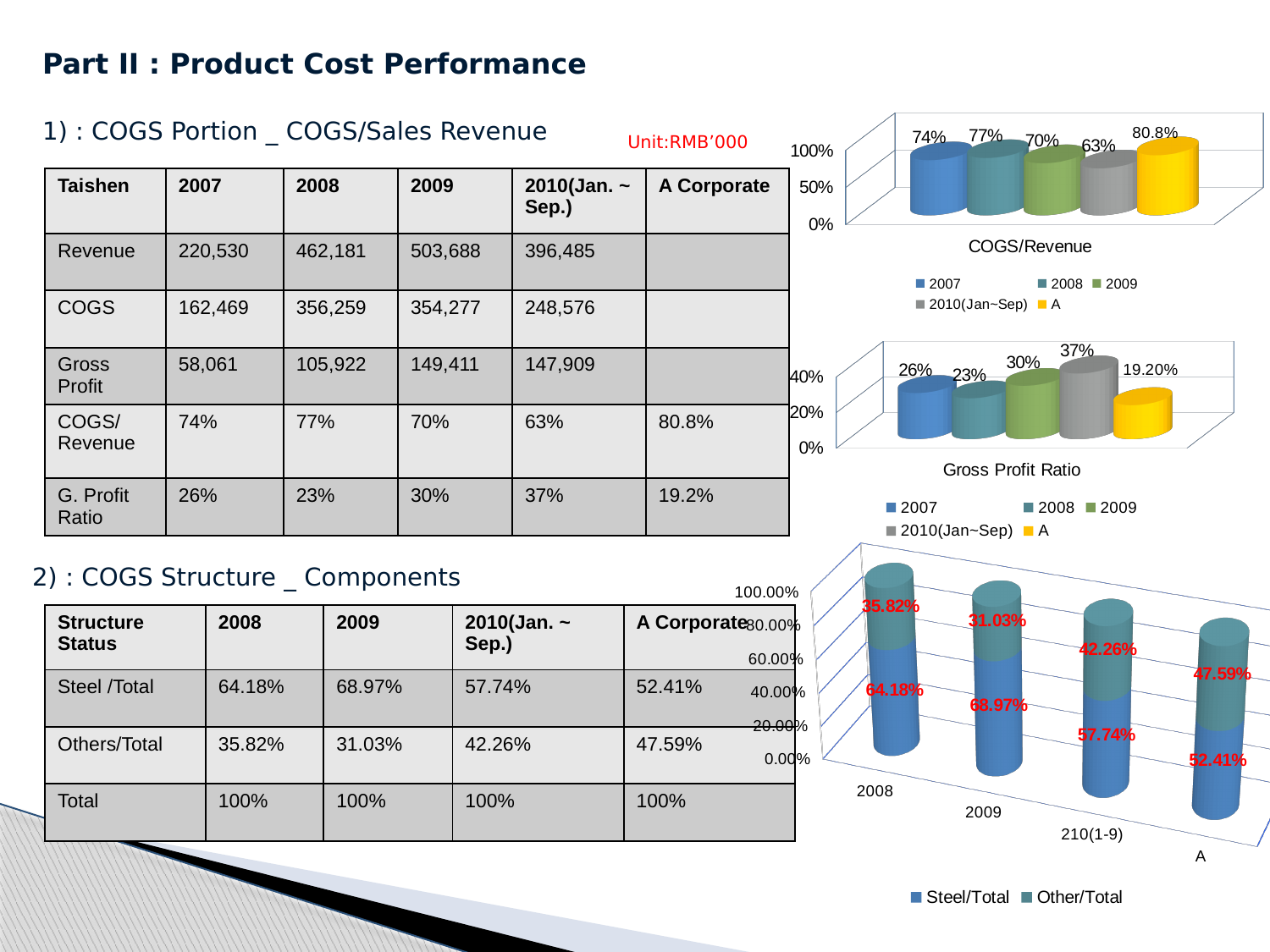

Part II : Product Cost Performance
1) : COGS Portion _ COGS/Sales Revenue

[unsupported chart]

Unit:RMB’000
| Taishen | 2007 | 2008 | 2009 | 2010(Jan. ~ Sep.) | A Corporate |
| --- | --- | --- | --- | --- | --- |
| Revenue | 220,530 | 462,181 | 503,688 | 396,485 |  |
| COGS | 162,469 | 356,259 | 354,277 | 248,576 |  |
| Gross Profit | 58,061 | 105,922 | 149,411 | 147,909 |  |
| COGS/Revenue | 74% | 77% | 70% | 63% | 80.8% |
| G. Profit Ratio | 26% | 23% | 30% | 37% | 19.2% |

[unsupported chart]

[unsupported chart]

2) : COGS Structure _ Components
| Structure Status | 2008 | 2009 | 2010(Jan. ~ Sep.) | A Corporate |
| --- | --- | --- | --- | --- |
| Steel /Total | 64.18% | 68.97% | 57.74% | 52.41% |
| Others/Total | 35.82% | 31.03% | 42.26% | 47.59% |
| Total | 100% | 100% | 100% | 100% |